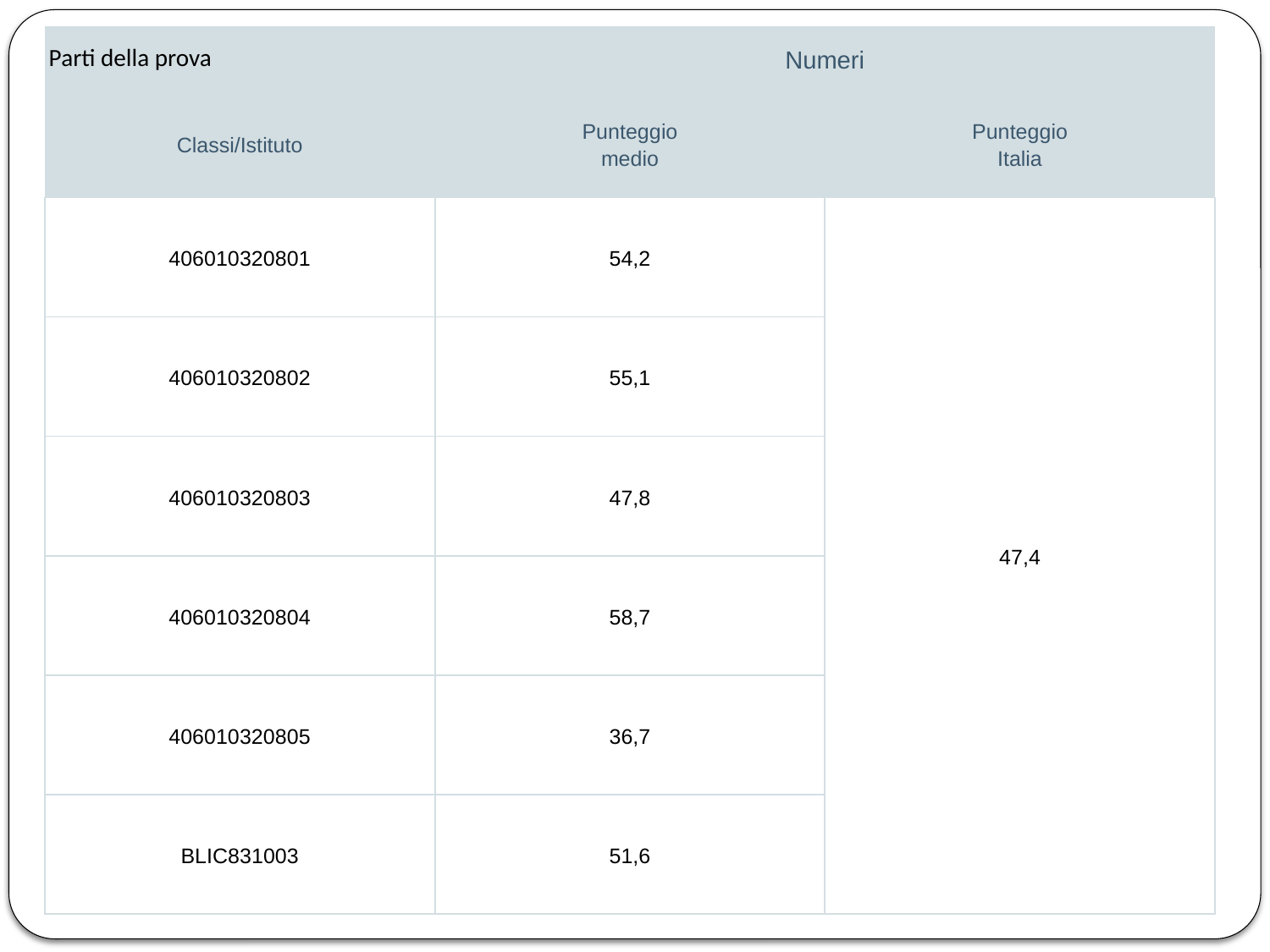

| Parti della prova | Numeri |  |
| --- | --- | --- |
| Classi/Istituto | Punteggio medio | Punteggio Italia |
| 406010320801 | 54,2 | 47,4 |
| 406010320802 | 55,1 |  |
| 406010320803 | 47,8 |  |
| 406010320804 | 58,7 |  |
| 406010320805 | 36,7 |  |
| BLIC831003 | 51,6 |  |